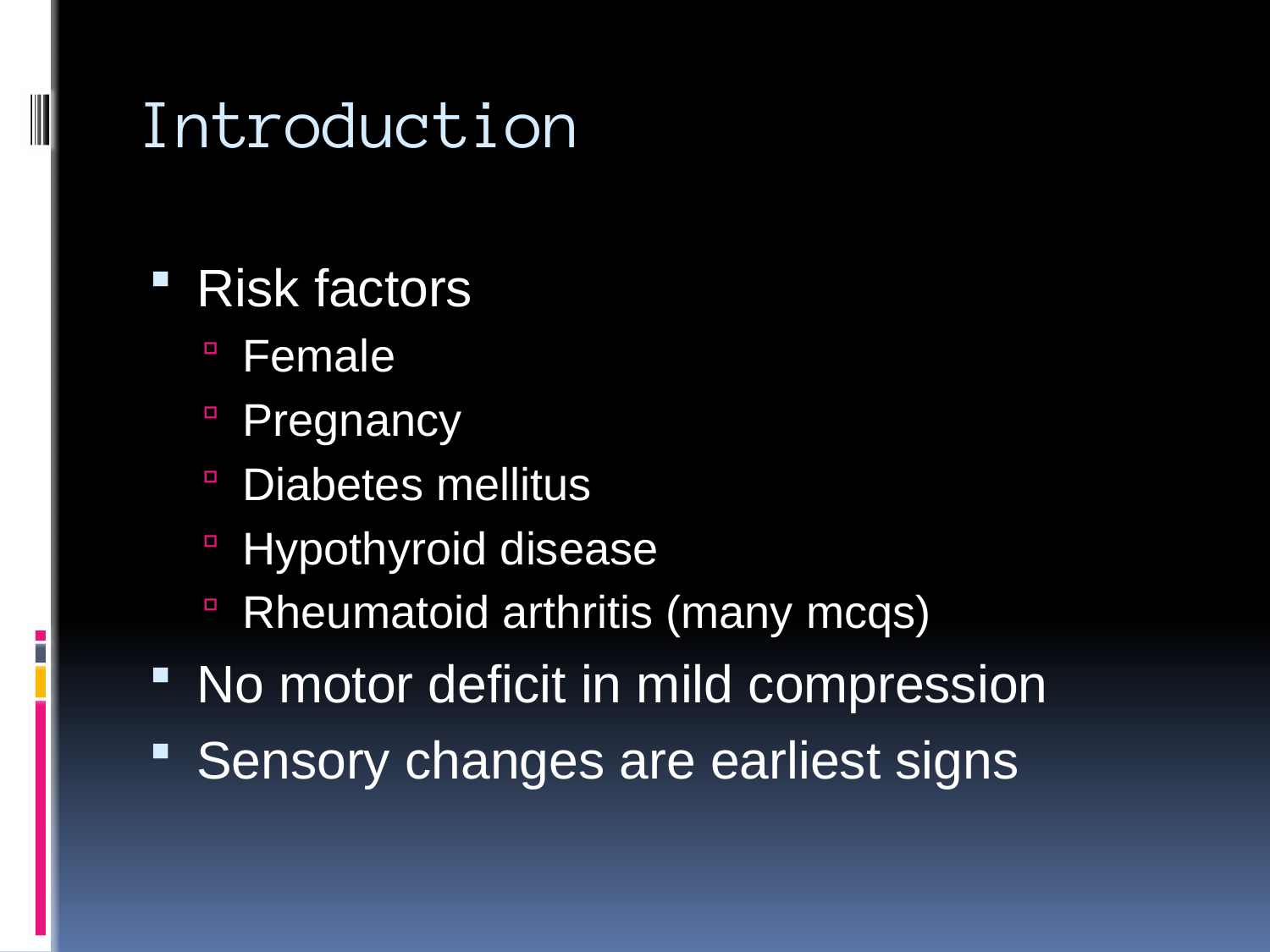

# Introduction
Risk factors
Female
Pregnancy
Diabetes mellitus
Hypothyroid disease
Rheumatoid arthritis (many mcqs)
No motor deficit in mild compression
Sensory changes are earliest signs